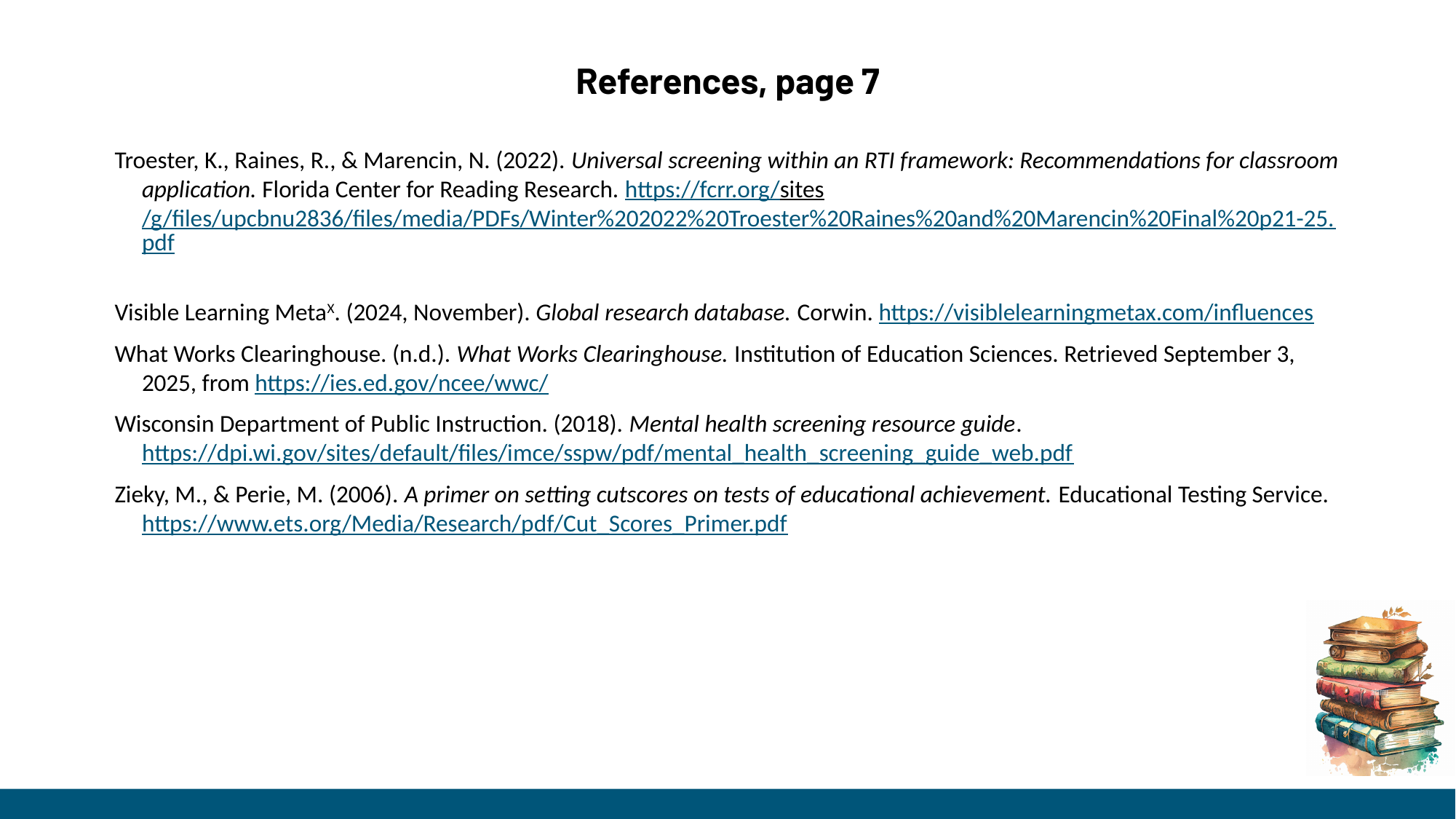

# References, page 7
Troester, K., Raines, R., & Marencin, N. (2022). Universal screening within an RTI framework: Recommendations for classroom application. Florida Center for Reading Research. https://fcrr.org/sites/g/files/upcbnu2836/files/media/PDFs/Winter%202022%20Troester%20Raines%20and%20Marencin%20Final%20p21-25.pdf
Visible Learning MetaX. (2024, November). Global research database. Corwin. https://visiblelearningmetax.com/influences
What Works Clearinghouse. (n.d.). What Works Clearinghouse. Institution of Education Sciences. Retrieved September 3, 2025, from https://ies.ed.gov/ncee/wwc/
Wisconsin Department of Public Instruction. (2018). Mental health screening resource guide. https://dpi.wi.gov/sites/default/files/imce/sspw/pdf/mental_health_screening_guide_web.pdf
Zieky, M., & Perie, M. (2006). A primer on setting cutscores on tests of educational achievement. Educational Testing Service. https://www.ets.org/Media/Research/pdf/Cut_Scores_Primer.pdf